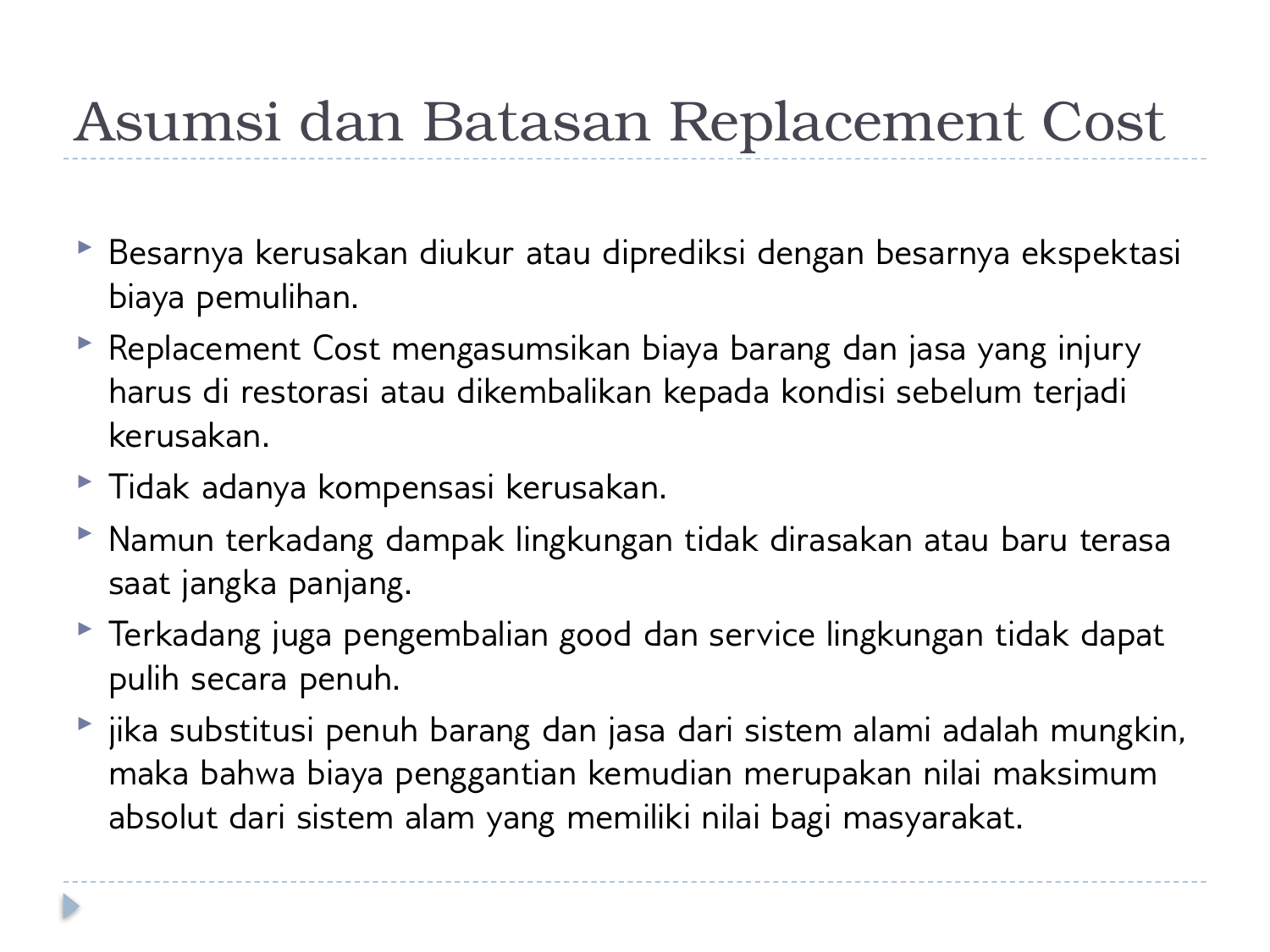

# Asumsi dan Batasan Replacement Cost
Besarnya kerusakan diukur atau diprediksi dengan besarnya ekspektasi biaya pemulihan.
Replacement Cost mengasumsikan biaya barang dan jasa yang injury harus di restorasi atau dikembalikan kepada kondisi sebelum terjadi kerusakan.
Tidak adanya kompensasi kerusakan.
Namun terkadang dampak lingkungan tidak dirasakan atau baru terasa saat jangka panjang.
Terkadang juga pengembalian good dan service lingkungan tidak dapat pulih secara penuh.
jika substitusi penuh barang dan jasa dari sistem alami adalah mungkin, maka bahwa biaya penggantian kemudian merupakan nilai maksimum absolut dari sistem alam yang memiliki nilai bagi masyarakat.